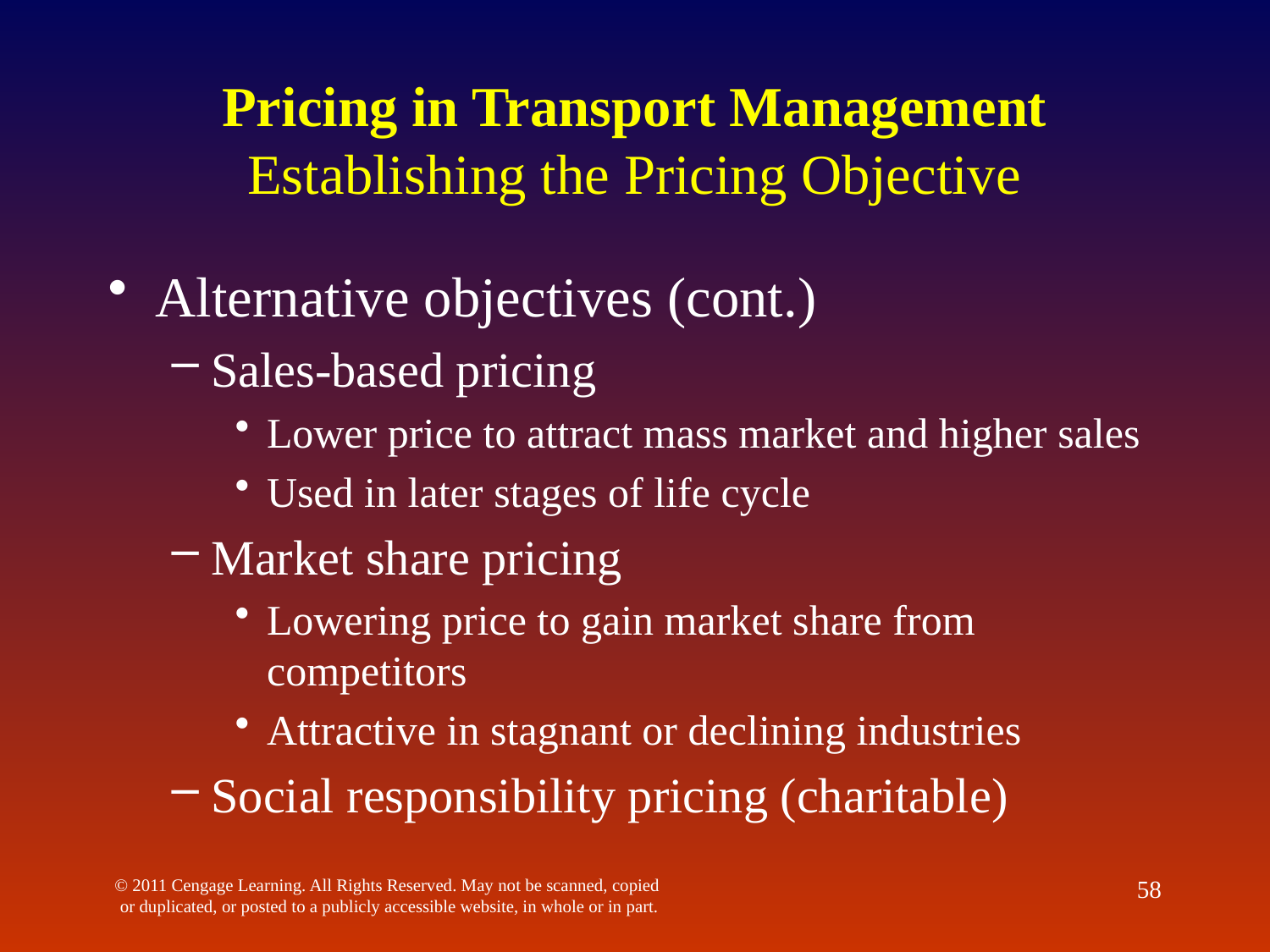

# Pricing in Transport Management Establishing the Pricing Objective
Alternative objectives (cont.)
Sales-based pricing
Lower price to attract mass market and higher sales
Used in later stages of life cycle
Market share pricing
Lowering price to gain market share from competitors
Attractive in stagnant or declining industries
Social responsibility pricing (charitable)
© 2011 Cengage Learning. All Rights Reserved. May not be scanned, copied   or duplicated, or posted to a publicly accessible website, in whole or in part.
58